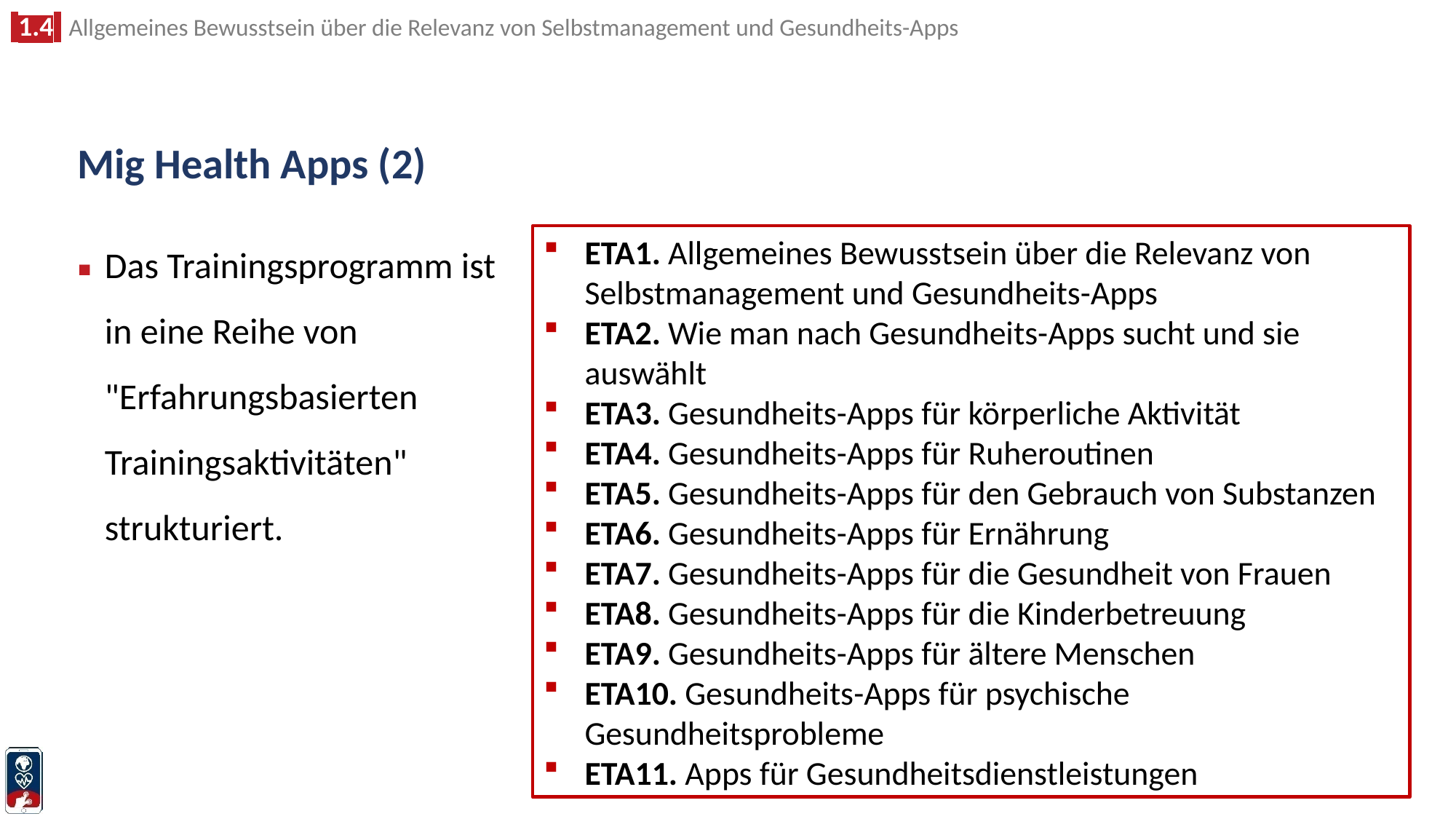

# Mig Health Apps (2)
Das Trainingsprogramm ist in eine Reihe von "Erfahrungsbasierten Trainingsaktivitäten" strukturiert.
ETA1. Allgemeines Bewusstsein über die Relevanz von Selbstmanagement und Gesundheits-Apps
ETA2. Wie man nach Gesundheits-Apps sucht und sie auswählt
ETA3. Gesundheits-Apps für körperliche Aktivität
ETA4. Gesundheits-Apps für Ruheroutinen
ETA5. Gesundheits-Apps für den Gebrauch von Substanzen
ETA6. Gesundheits-Apps für Ernährung
ETA7. Gesundheits-Apps für die Gesundheit von Frauen
ETA8. Gesundheits-Apps für die Kinderbetreuung
ETA9. Gesundheits-Apps für ältere Menschen
ETA10. Gesundheits-Apps für psychische Gesundheitsprobleme
ETA11. Apps für Gesundheitsdienstleistungen